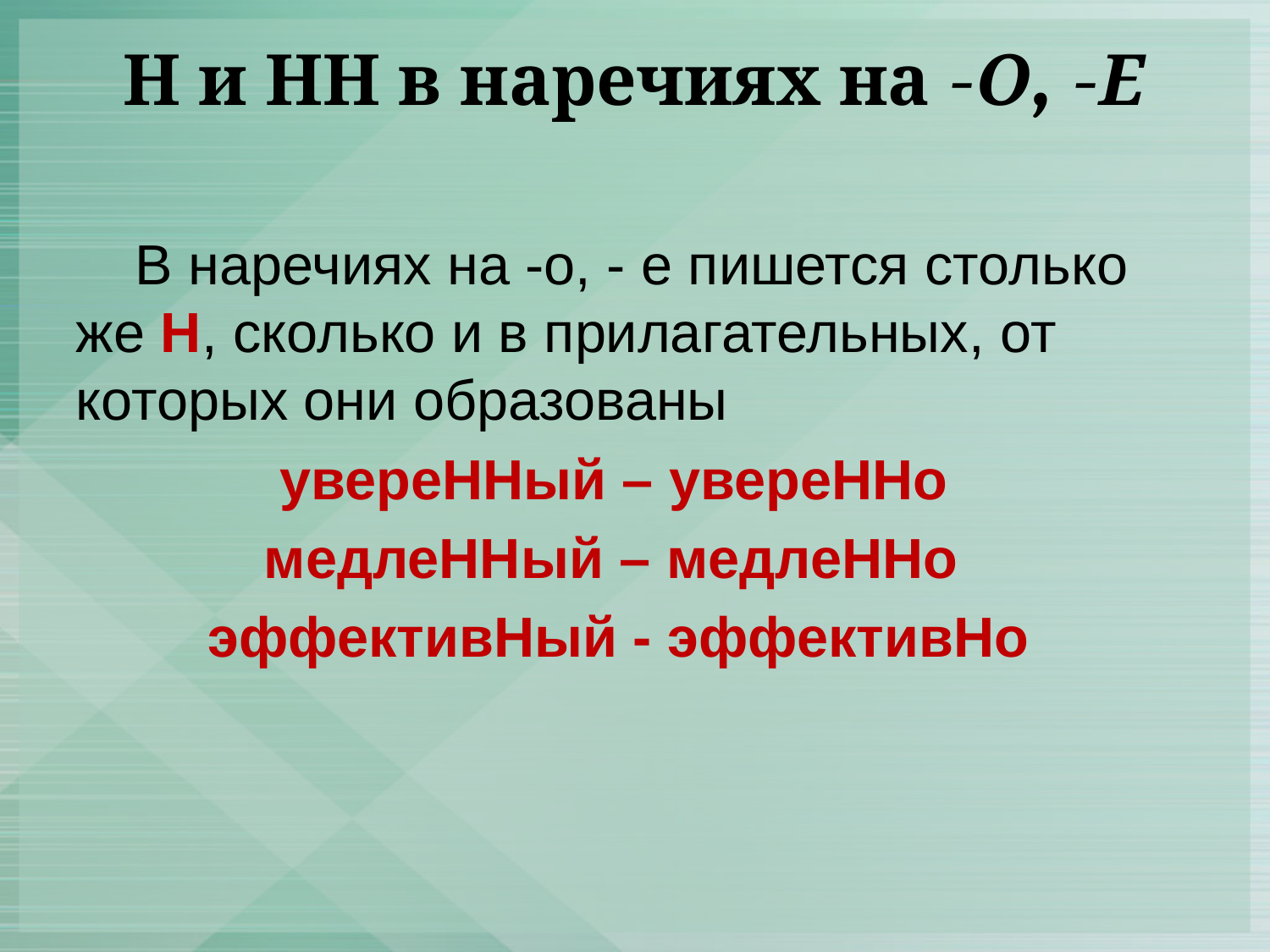

# Н и НН в наречиях на -О, -Е
     В наречиях на -о, - е пишется столько же Н, сколько и в прилагательных, от которых они образованы
             увереННый – увереННо
            медлеННый – медлеННо
эффективНый - эффективНо